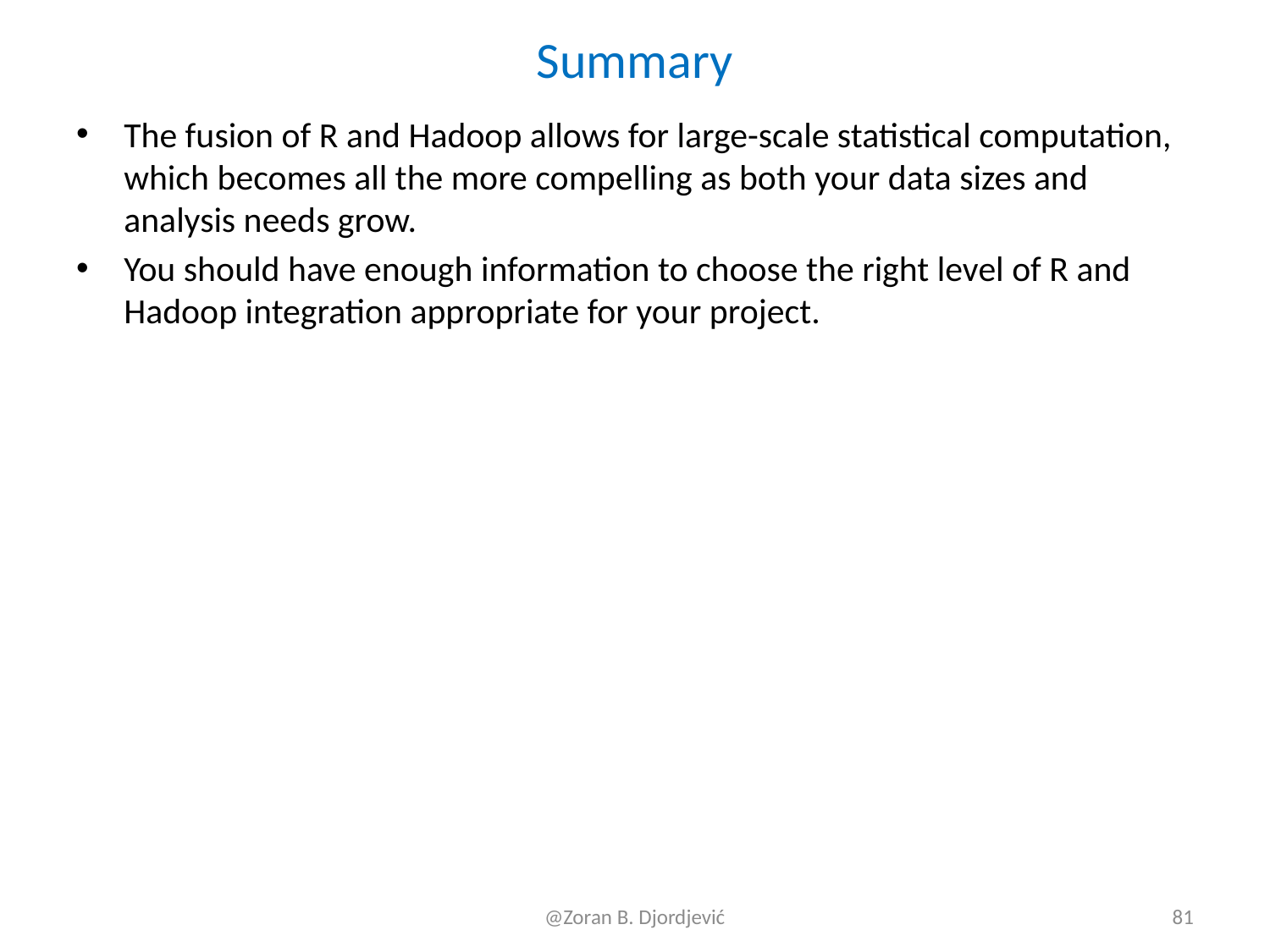

# Summary
The fusion of R and Hadoop allows for large-scale statistical computation, which becomes all the more compelling as both your data sizes and analysis needs grow.
You should have enough information to choose the right level of R and Hadoop integration appropriate for your project.
@Zoran B. Djordjević
81